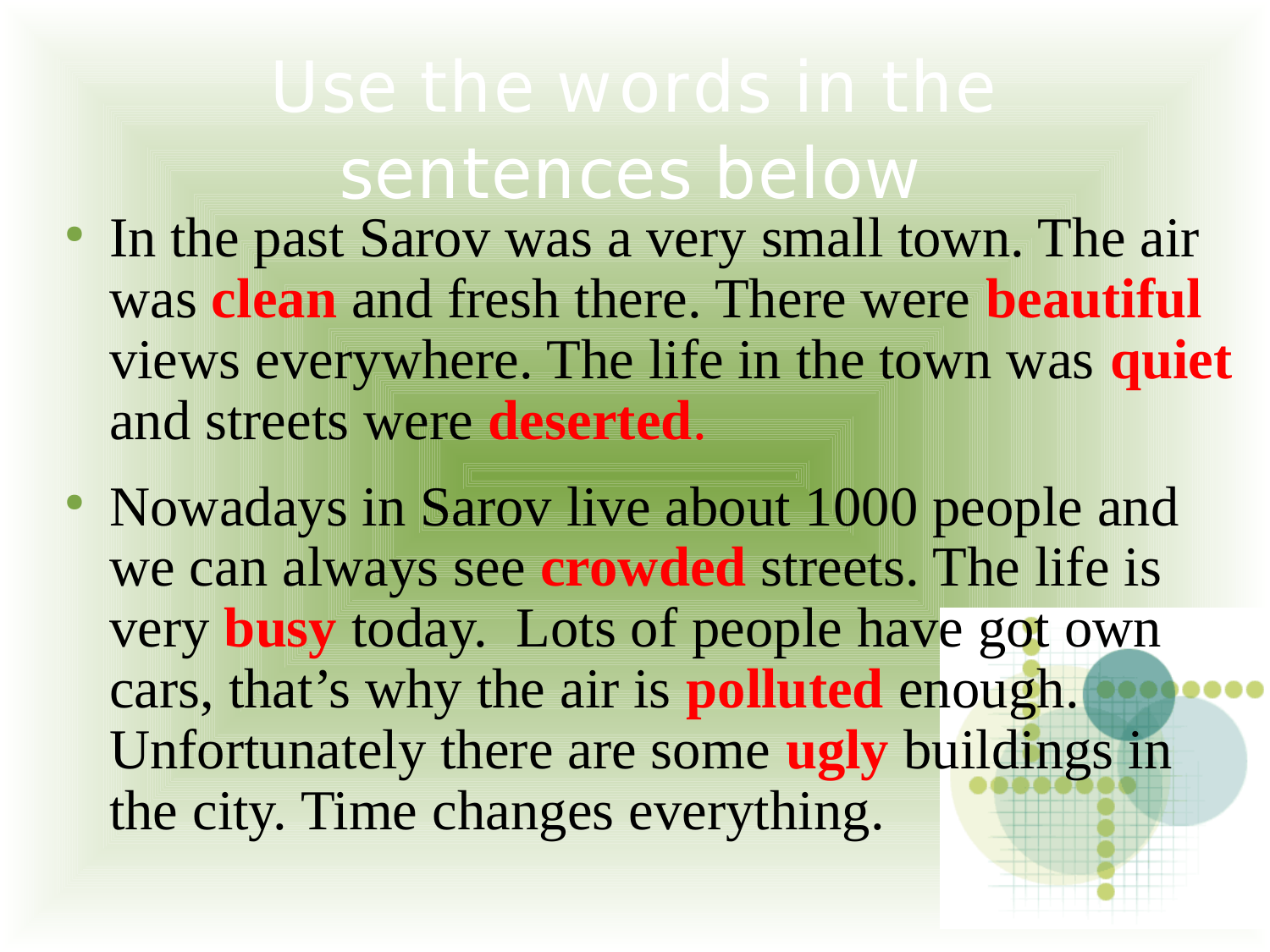

# Use the words in the sentences below
In the past Sarov was a very small town. The air was clean and fresh there. There were beautiful views everywhere. The life in the town was quiet and streets were deserted.
Nowadays in Sarov live about 1000 people and we can always see crowded streets. The life is very busy today.  Lots of people have got own cars, that’s why the air is polluted enough. Unfortunately there are some ugly buildings in the city. Time changes everything.